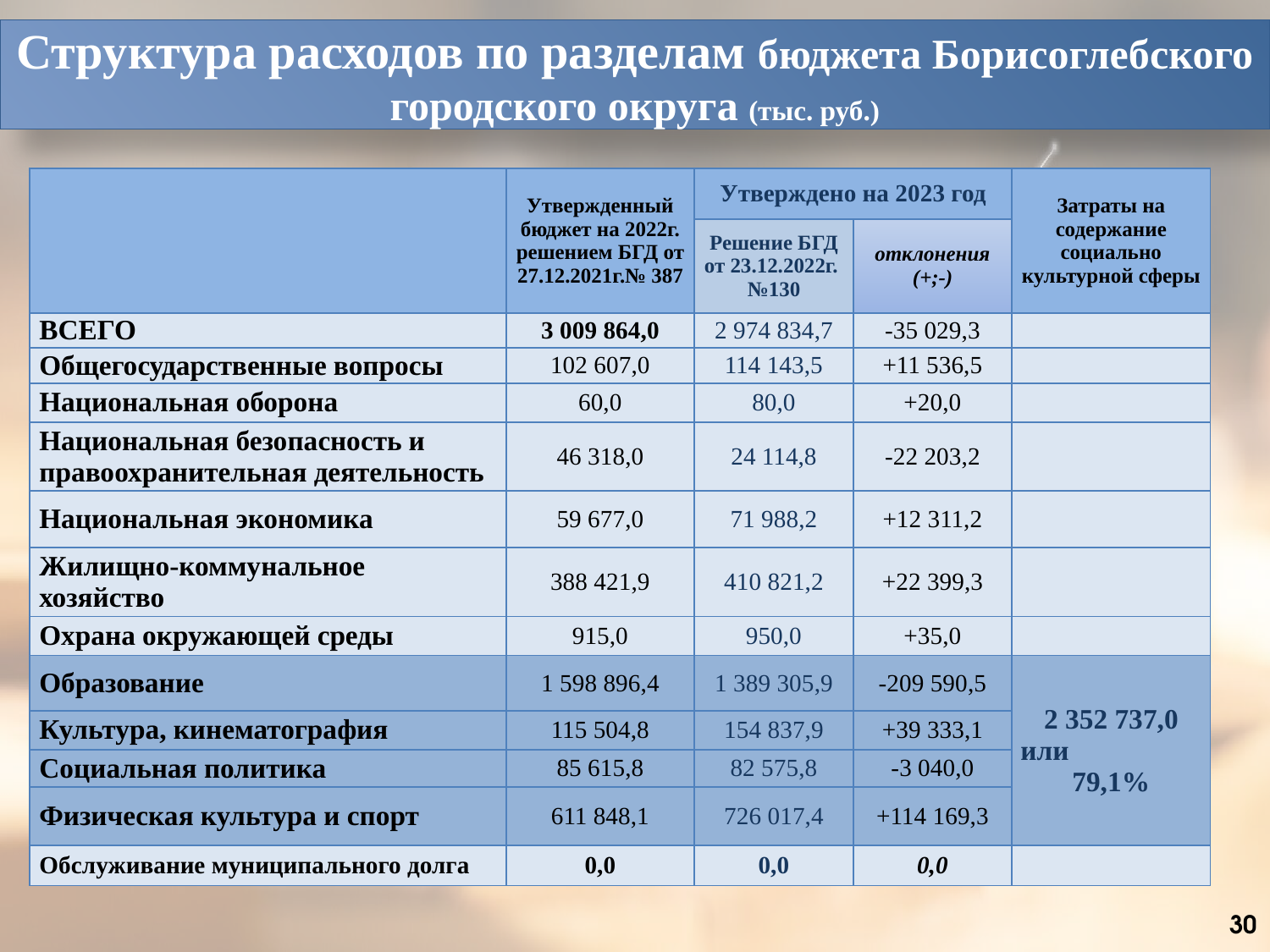

Структура расходов по разделам бюджета Борисоглебского городского округа (тыс. руб.)
|  | Утвержденный бюджет на 2022г. решением БГД от 27.12.2021г.№ 387 | Утверждено на 2023 год |  | Затраты на содержание социально культурной сферы |
| --- | --- | --- | --- | --- |
|  |  | Решение БГД от 23.12.2022г. №130 | отклонения (+;-) |  |
| ВСЕГО | 3 009 864,0 | 2 974 834,7 | -35 029,3 |  |
| Общегосударственные вопросы | 102 607,0 | 114 143,5 | +11 536,5 |  |
| Национальная оборона | 60,0 | 80,0 | +20,0 |  |
| Национальная безопасность и правоохранительная деятельность | 46 318,0 | 24 114,8 | -22 203,2 |  |
| Национальная экономика | 59 677,0 | 71 988,2 | +12 311,2 |  |
| Жилищно-коммунальное хозяйство | 388 421,9 | 410 821,2 | +22 399,3 |  |
| Охрана окружающей среды | 915,0 | 950,0 | +35,0 |  |
| Образование | 1 598 896,4 | 1 389 305,9 | -209 590,5 | 2 352 737,0 или 79,1% |
| Культура, кинематография | 115 504,8 | 154 837,9 | +39 333,1 |  |
| Социальная политика | 85 615,8 | 82 575,8 | -3 040,0 |  |
| Физическая культура и спорт | 611 848,1 | 726 017,4 | +114 169,3 |  |
| Обслуживание муниципального долга | 0,0 | 0,0 | 0,0 |  |

### Chart

| Category |
|---|
30